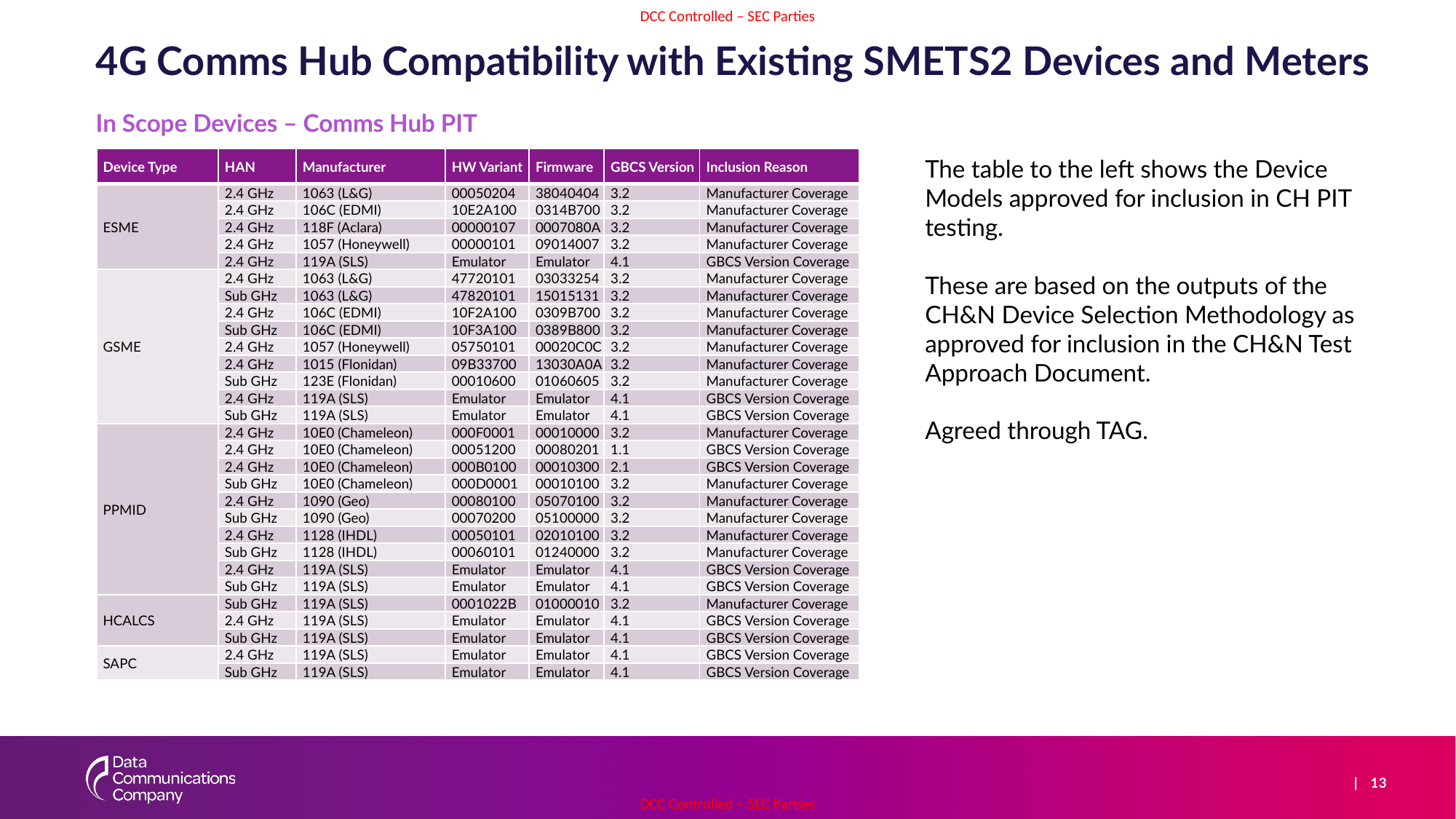

# 4G Comms Hub Compatibility with Existing SMETS2 Devices and Meters
In Scope Devices – Comms Hub PIT
| Device Type | HAN | Manufacturer | HW Variant | Firmware | GBCS Version | Inclusion Reason |
| --- | --- | --- | --- | --- | --- | --- |
| ESME | 2.4 GHz | 1063 (L&G) | 00050204 | 38040404 | 3.2 | Manufacturer Coverage |
| ESME | 2.4 GHz | 106C (EDMI) | 10E2A100 | 0314B700 | 3.2 | Manufacturer Coverage |
| ESME | 2.4 GHz | 118F (Aclara) | 00000107 | 0007080A | 3.2 | Manufacturer Coverage |
| ESME | 2.4 GHz | 1057 (Honeywell) | 00000101 | 09014007 | 3.2 | Manufacturer Coverage |
| ESME | 2.4 GHz | 119A (SLS) | Emulator | Emulator | 4.1 | GBCS Version Coverage |
| GSME | 2.4 GHz | 1063 (L&G) | 47720101 | 03033254 | 3.2 | Manufacturer Coverage |
| GSME | Sub GHz | 1063 (L&G) | 47820101 | 15015131 | 3.2 | Manufacturer Coverage |
| GSME | 2.4 GHz | 106C (EDMI) | 10F2A100 | 0309B700 | 3.2 | Manufacturer Coverage |
| GSME | Sub GHz | 106C (EDMI) | 10F3A100 | 0389B800 | 3.2 | Manufacturer Coverage |
| GSME | 2.4 GHz | 1057 (Honeywell) | 05750101 | 00020C0C | 3.2 | Manufacturer Coverage |
| GSME | 2.4 GHz | 1015 (Flonidan) | 09B33700 | 13030A0A | 3.2 | Manufacturer Coverage |
| GSME | Sub GHz | 123E (Flonidan) | 00010600 | 01060605 | 3.2 | Manufacturer Coverage |
| GSME | 2.4 GHz | 119A (SLS) | Emulator | Emulator | 4.1 | GBCS Version Coverage |
| GSME | Sub GHz | 119A (SLS) | Emulator | Emulator | 4.1 | GBCS Version Coverage |
| PPMID | 2.4 GHz | 10E0 (Chameleon) | 000F0001 | 00010000 | 3.2 | Manufacturer Coverage |
| PPMID | 2.4 GHz | 10E0 (Chameleon) | 00051200 | 00080201 | 1.1 | GBCS Version Coverage |
| PPMID | 2.4 GHz | 10E0 (Chameleon) | 000B0100 | 00010300 | 2.1 | GBCS Version Coverage |
| PPMID | Sub GHz | 10E0 (Chameleon) | 000D0001 | 00010100 | 3.2 | Manufacturer Coverage |
| PPMID | 2.4 GHz | 1090 (Geo) | 00080100 | 05070100 | 3.2 | Manufacturer Coverage |
| PPMID | Sub GHz | 1090 (Geo) | 00070200 | 05100000 | 3.2 | Manufacturer Coverage |
| PPMID | 2.4 GHz | 1128 (IHDL) | 00050101 | 02010100 | 3.2 | Manufacturer Coverage |
| PPMID | Sub GHz | 1128 (IHDL) | 00060101 | 01240000 | 3.2 | Manufacturer Coverage |
| PPMID | 2.4 GHz | 119A (SLS) | Emulator | Emulator | 4.1 | GBCS Version Coverage |
| PPMID | Sub GHz | 119A (SLS) | Emulator | Emulator | 4.1 | GBCS Version Coverage |
| HCALCS | Sub GHz | 119A (SLS) | 0001022B | 01000010 | 3.2 | Manufacturer Coverage |
| HCALCS | 2.4 GHz | 119A (SLS) | Emulator | Emulator | 4.1 | GBCS Version Coverage |
| HCALCS | Sub GHz | 119A (SLS) | Emulator | Emulator | 4.1 | GBCS Version Coverage |
| SAPC | 2.4 GHz | 119A (SLS) | Emulator | Emulator | 4.1 | GBCS Version Coverage |
| SAPC | Sub GHz | 119A (SLS) | Emulator | Emulator | 4.1 | GBCS Version Coverage |
The table to the left shows the Device Models approved for inclusion in CH PIT testing.

These are based on the outputs of the CH&N Device Selection Methodology as approved for inclusion in the CH&N Test Approach Document.

Agreed through TAG.